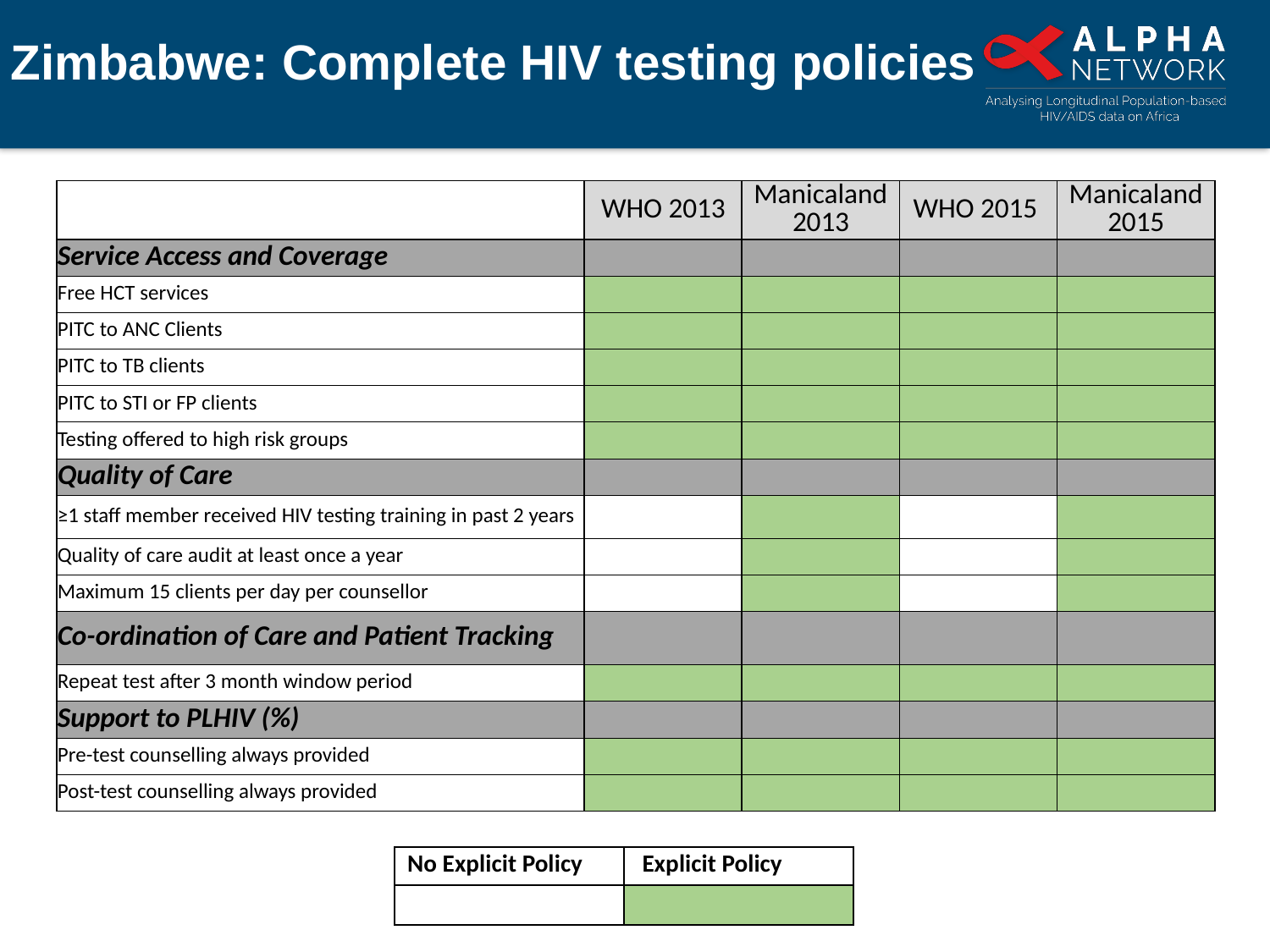

# Zimbabwe: Complete HIV testing policies
|  | WHO 2013 | Manicaland 2013 | WHO 2015 | Manicaland 2015 |
| --- | --- | --- | --- | --- |
| Service Access and Coverage |  |  |  |  |
| Free HCT services |  |  |  |  |
| PITC to ANC Clients |  |  |  |  |
| PITC to TB clients |  |  |  |  |
| PITC to STI or FP clients |  |  |  |  |
| Testing offered to high risk groups |  |  |  |  |
| Quality of Care |  |  |  |  |
| ≥1 staff member received HIV testing training in past 2 years |  |  |  |  |
| Quality of care audit at least once a year |  |  |  |  |
| Maximum 15 clients per day per counsellor |  |  |  |  |
| Co-ordination of Care and Patient Tracking |  |  |  |  |
| Repeat test after 3 month window period |  |  |  |  |
| Support to PLHIV (%) |  |  |  |  |
| Pre-test counselling always provided |  |  |  |  |
| Post-test counselling always provided |  |  |  |  |
| No Explicit Policy | Explicit Policy |
| --- | --- |
|  |  |